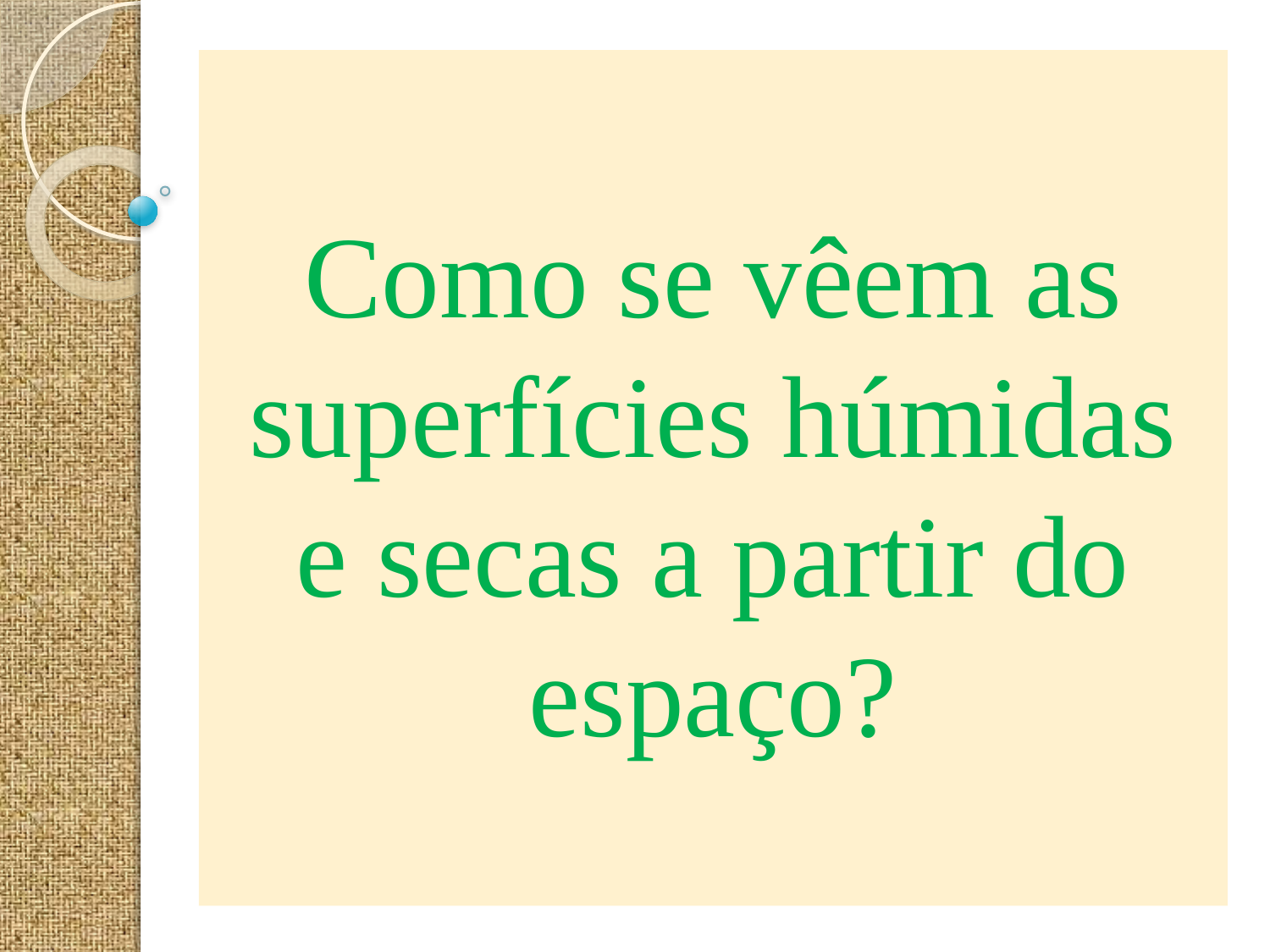

# Como se vêem as superfícies húmidas e secas a partir do espaço?